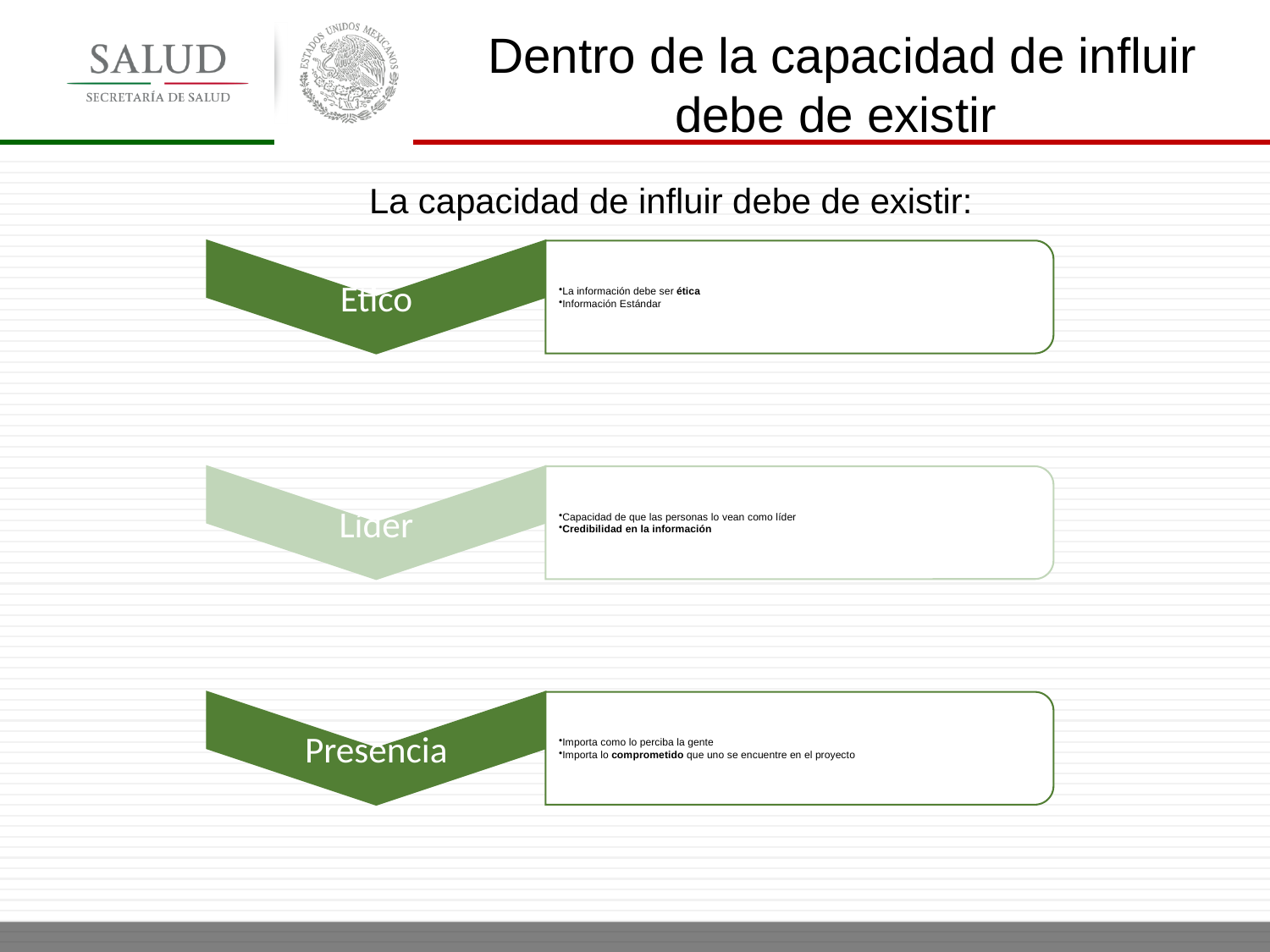

Dentro de la capacidad de influir debe de existir
La capacidad de influir debe de existir:

Ético
La información debe ser ética
Información Estándar
Líder
Capacidad de que las personas lo vean como líder
Credibilidad en la información
Presencia
Importa como lo perciba la gente
Importa lo comprometido que uno se encuentre en el proyecto